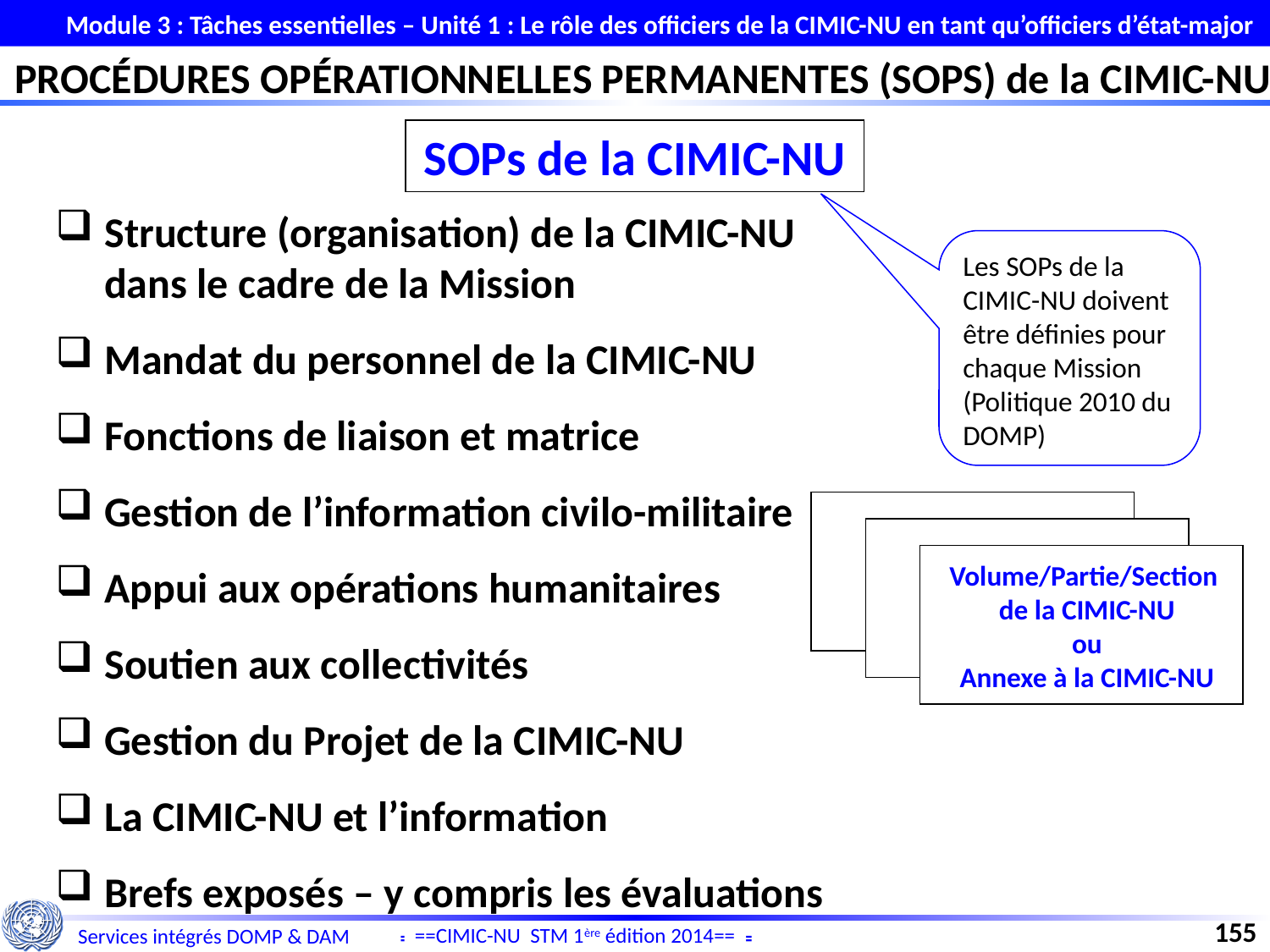

Module 3 : Tâches essentielles – Unité 1 : Le rôle des officiers de la CIMIC-NU en tant qu’officiers d’état-major
PROCÉDURES OPÉRATIONNELLES PERMANENTES (SOPS) de la CIMIC-NU
SOPs de la CIMIC-NU
Structure (organisation) de la CIMIC-NU
dans le cadre de la Mission
Mandat du personnel de la CIMIC-NU
Fonctions de liaison et matrice
Gestion de l’information civilo-militaire
Appui aux opérations humanitaires
Soutien aux collectivités
Gestion du Projet de la CIMIC-NU
La CIMIC-NU et l’information
Brefs exposés – y compris les évaluations
Les SOPs de la CIMIC-NU doivent être définies pour chaque Mission (Politique 2010 du DOMP)

Volume/Partie/Section
de la CIMIC-NU
ou
Annexe à la CIMIC-NU
155
155
==CIMIC-NU  STM 1ère édition 2014==
Services intégrés DOMP & DAM